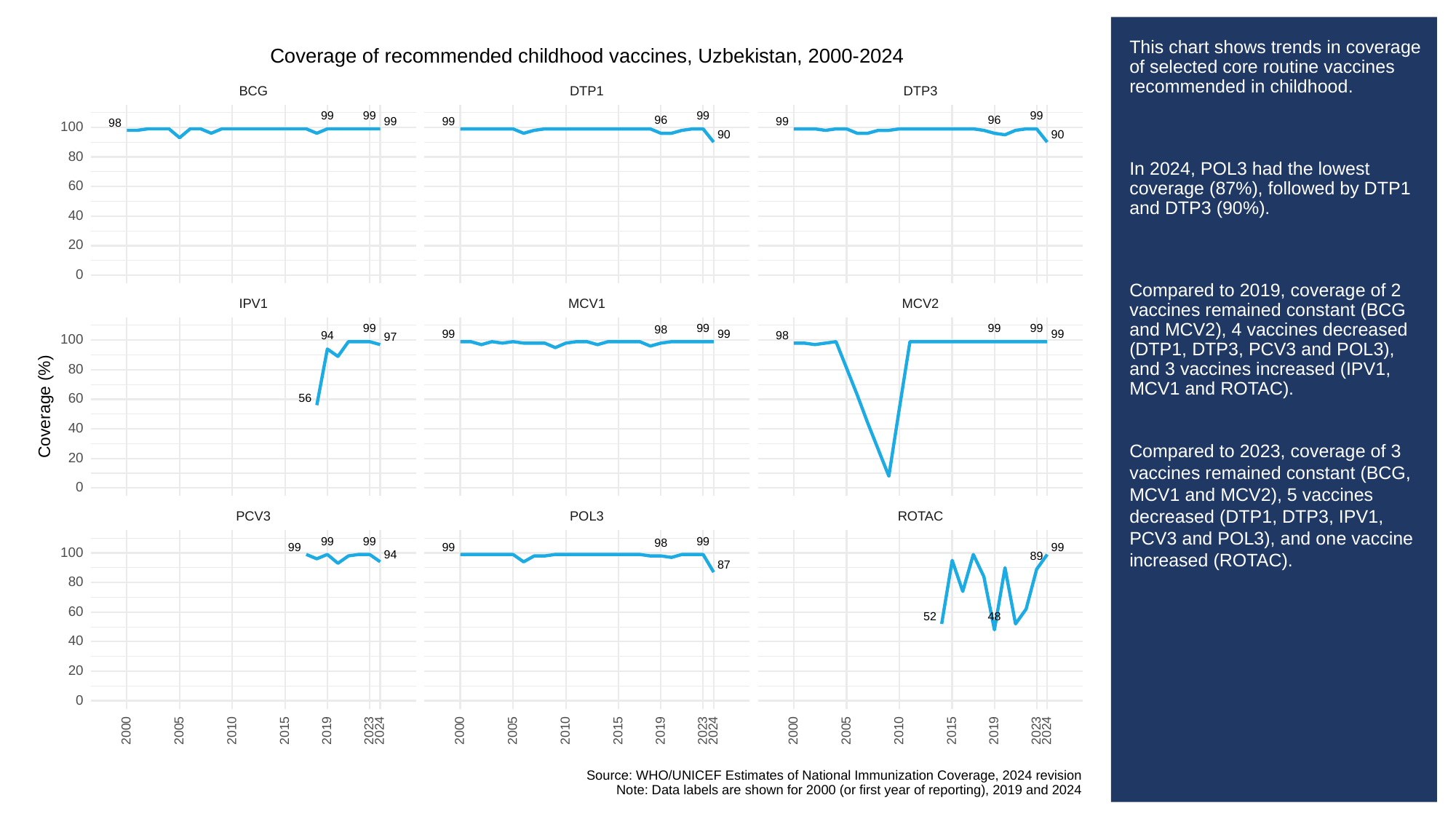

# This chart shows trends in coverage of selected core routine vaccines recommended in childhood.

In 2024, POL3 had the lowest coverage (87%), followed by DTP1 and DTP3 (90%).

Compared to 2019, coverage of 2 vaccines remained constant (BCG and MCV2), 4 vaccines decreased (DTP1, DTP3, PCV3 and POL3), and 3 vaccines increased (IPV1, MCV1 and ROTAC).

Compared to 2023, coverage of 3 vaccines remained constant (BCG, MCV1 and MCV2), 5 vaccines decreased (DTP1, DTP3, IPV1, PCV3 and POL3), and one vaccine increased (ROTAC).

Coverage of recommended childhood vaccines, Uzbekistan, 2000-2024
BCG
DTP3
DTP1

99
99
99
99

96
96
99
99
99
98
100

90
90

80

60

40

20

0

MCV1
MCV2
IPV1

99
99
99
99

98
99
99
99
98
94
97
100

80

56
60
Coverage (%)

40

20

0

POL3
PCV3
ROTAC

99
99
99

98
99
99
99
100
94
89

87

80

60

52
48

40

20

0

2023
2023
2023
2000
2005
2010
2015
2019
2024
2000
2005
2010
2015
2019
2024
2000
2005
2010
2015
2019
2024
Source: WHO/UNICEF Estimates of National Immunization Coverage, 2024 revision
Note: Data labels are shown for 2000 (or first year of reporting), 2019 and 2024